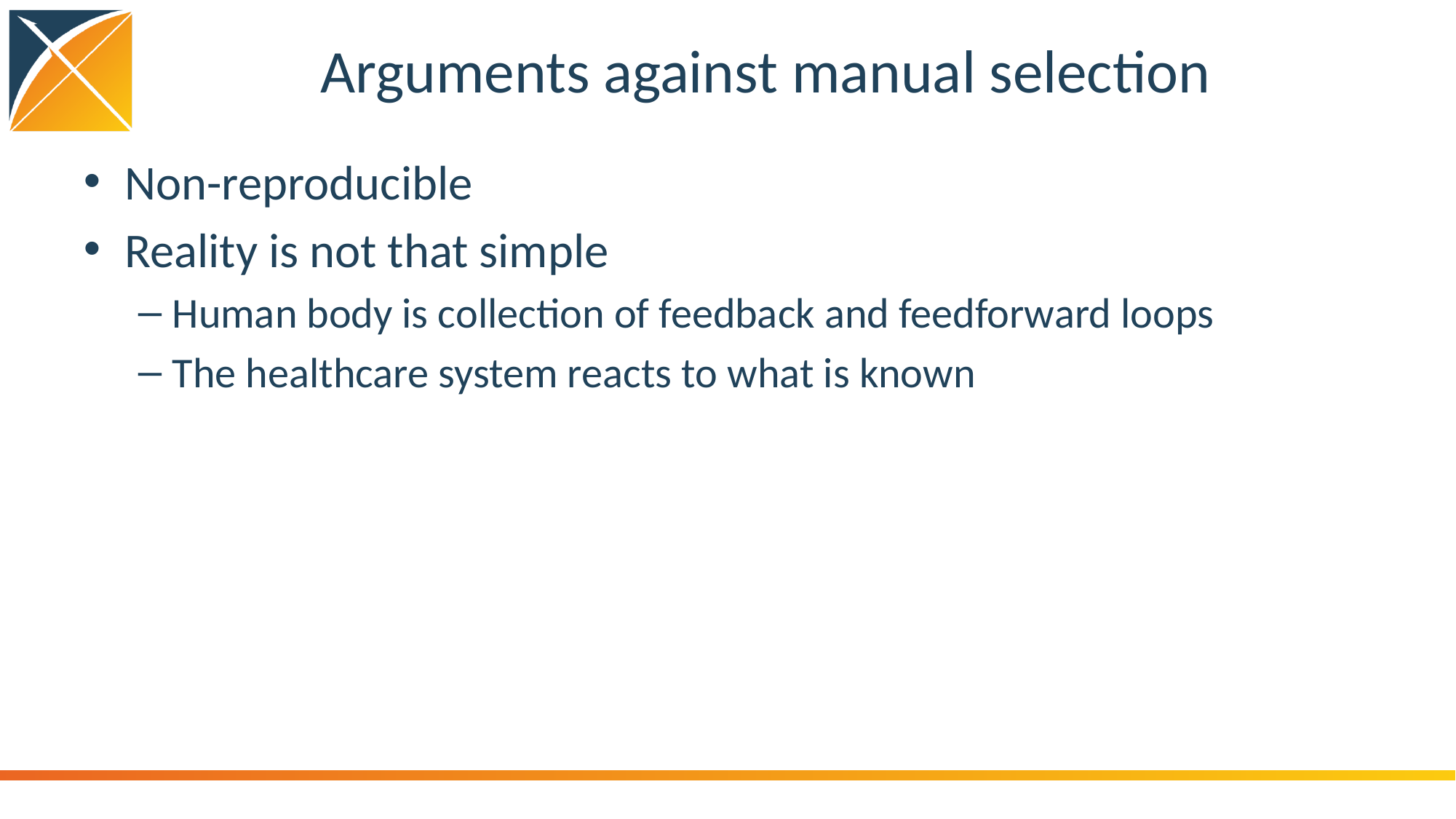

# Arguments against manual selection
Non-reproducible
Reality is not that simple
Human body is collection of feedback and feedforward loops
The healthcare system reacts to what is known